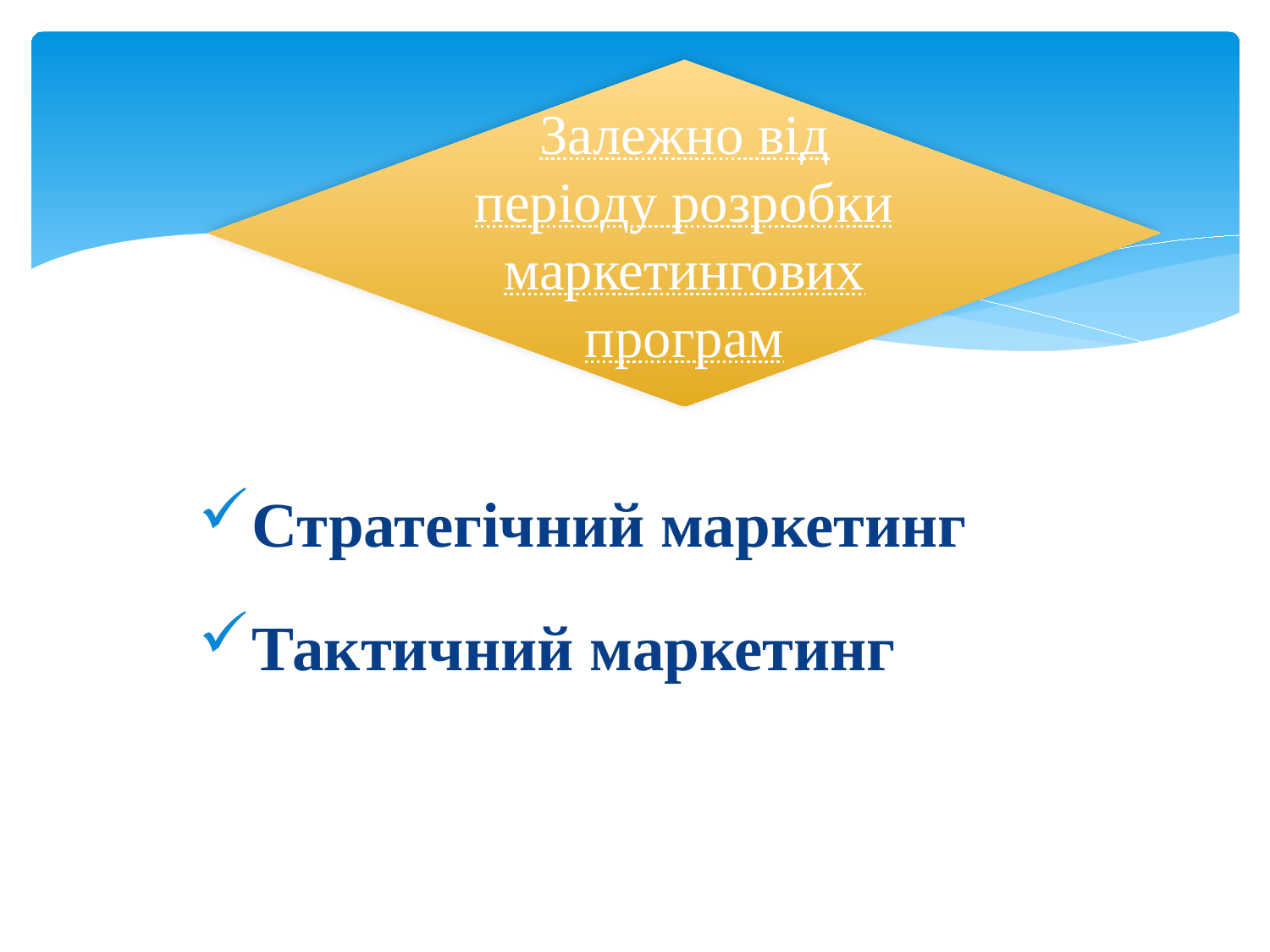

Залежно від періоду розробки маркетингових програм

Стратегічний маркетинг

Тактичний маркетинг